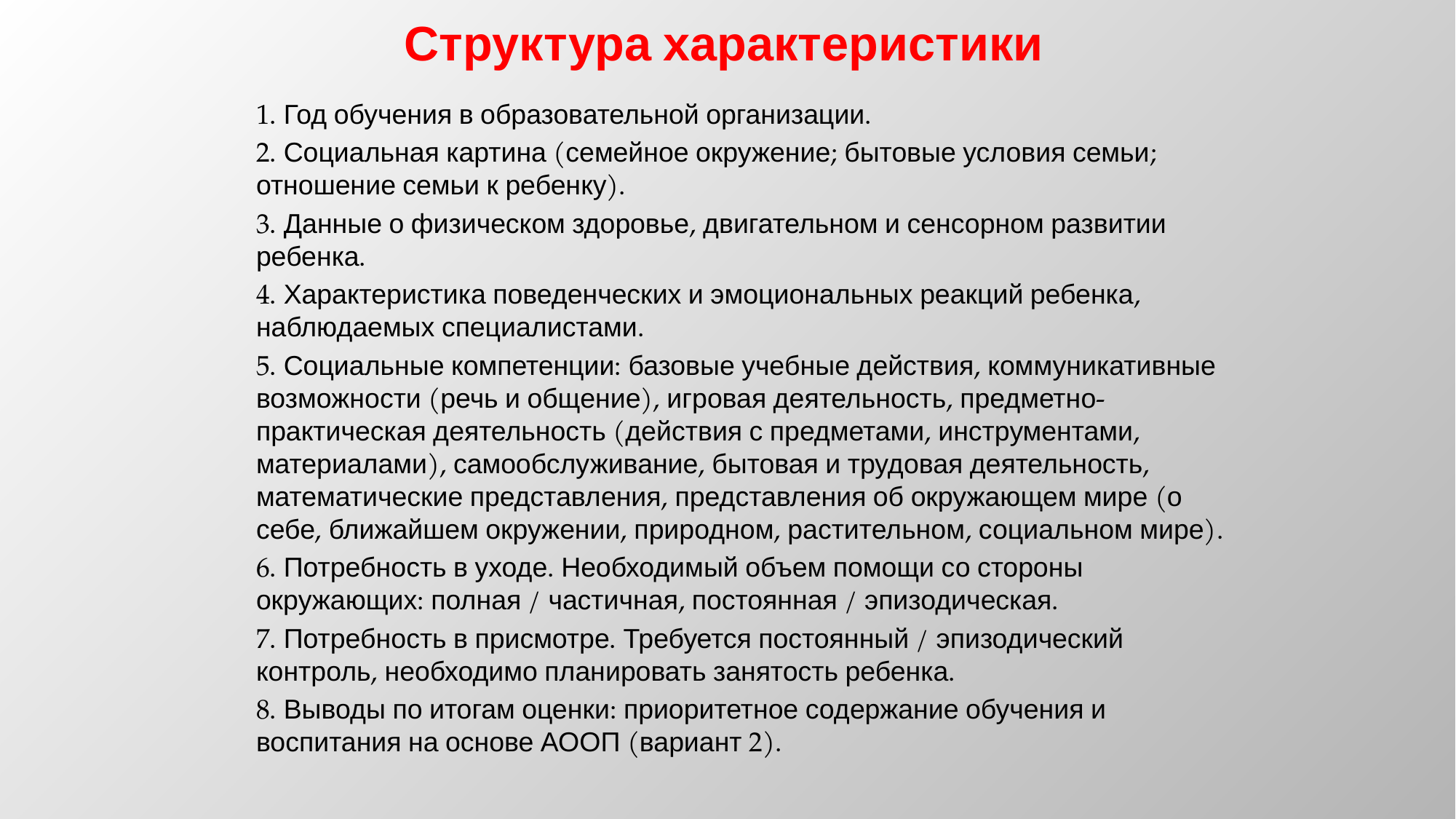

# Структура характеристики
1. Год обучения в образовательной организации.
2. Социальная картина (семейное окружение; бытовые условия семьи; отношение семьи к ребенку).
3. Данные о физическом здоровье, двигательном и сенсорном развитии ребенка.
4. Характеристика поведенческих и эмоциональных реакций ребенка, наблюдаемых специалистами.
5. Социальные компетенции: базовые учебные действия, коммуникативные возможности (речь и общение), игровая деятельность, предметно-практическая деятельность (действия с предметами, инструментами, материалами), самообслуживание, бытовая и трудовая деятельность, математические представления, представления об окружающем мире (о себе, ближайшем окружении, природном, растительном, социальном мире).
6. Потребность в уходе. Необходимый объем помощи со стороны окружающих: полная / частичная, постоянная / эпизодическая.
7. Потребность в присмотре. Требуется постоянный / эпизодический контроль, необходимо планировать занятость ребенка.
8. Выводы по итогам оценки: приоритетное содержание обучения и воспитания на основе АООП (вариант 2).